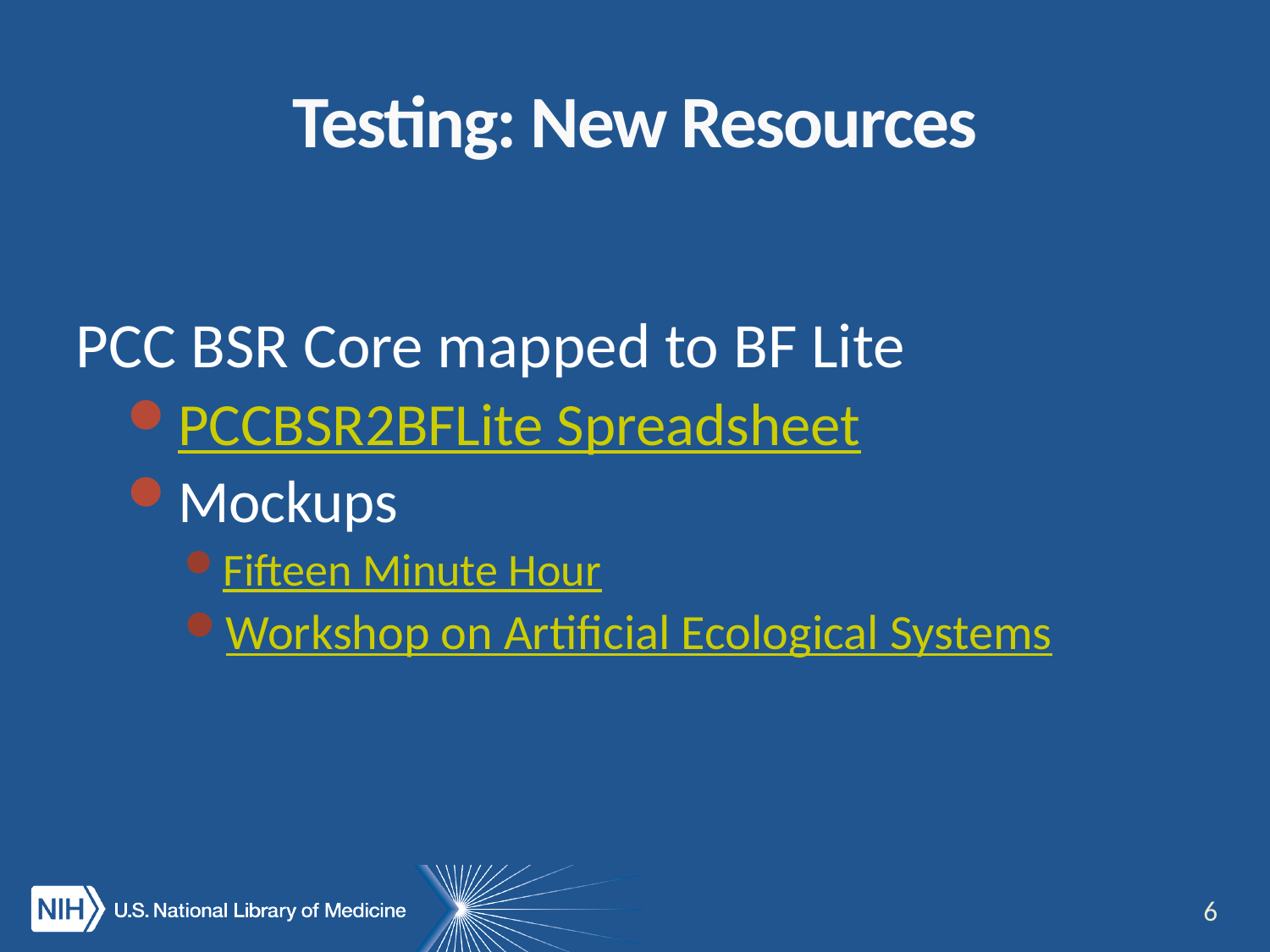

# Testing: New Resources

PCC BSR Core mapped to BF Lite
PCCBSR2BFLite Spreadsheet
Mockups
Fifteen Minute Hour
Workshop on Artificial Ecological Systems

6